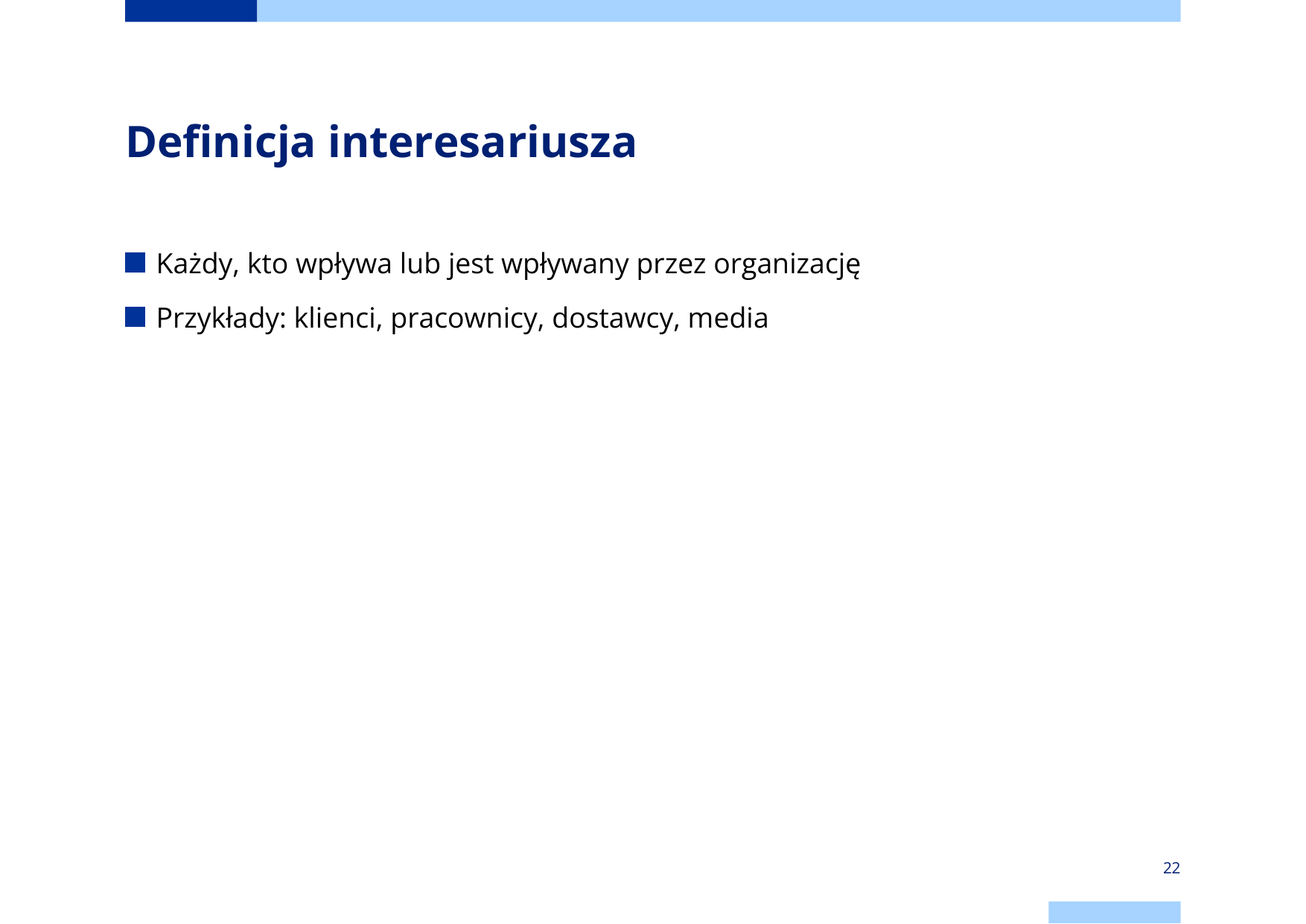

# Definicja interesariusza
Każdy, kto wpływa lub jest wpływany przez organizację
Przykłady: klienci, pracownicy, dostawcy, media
22